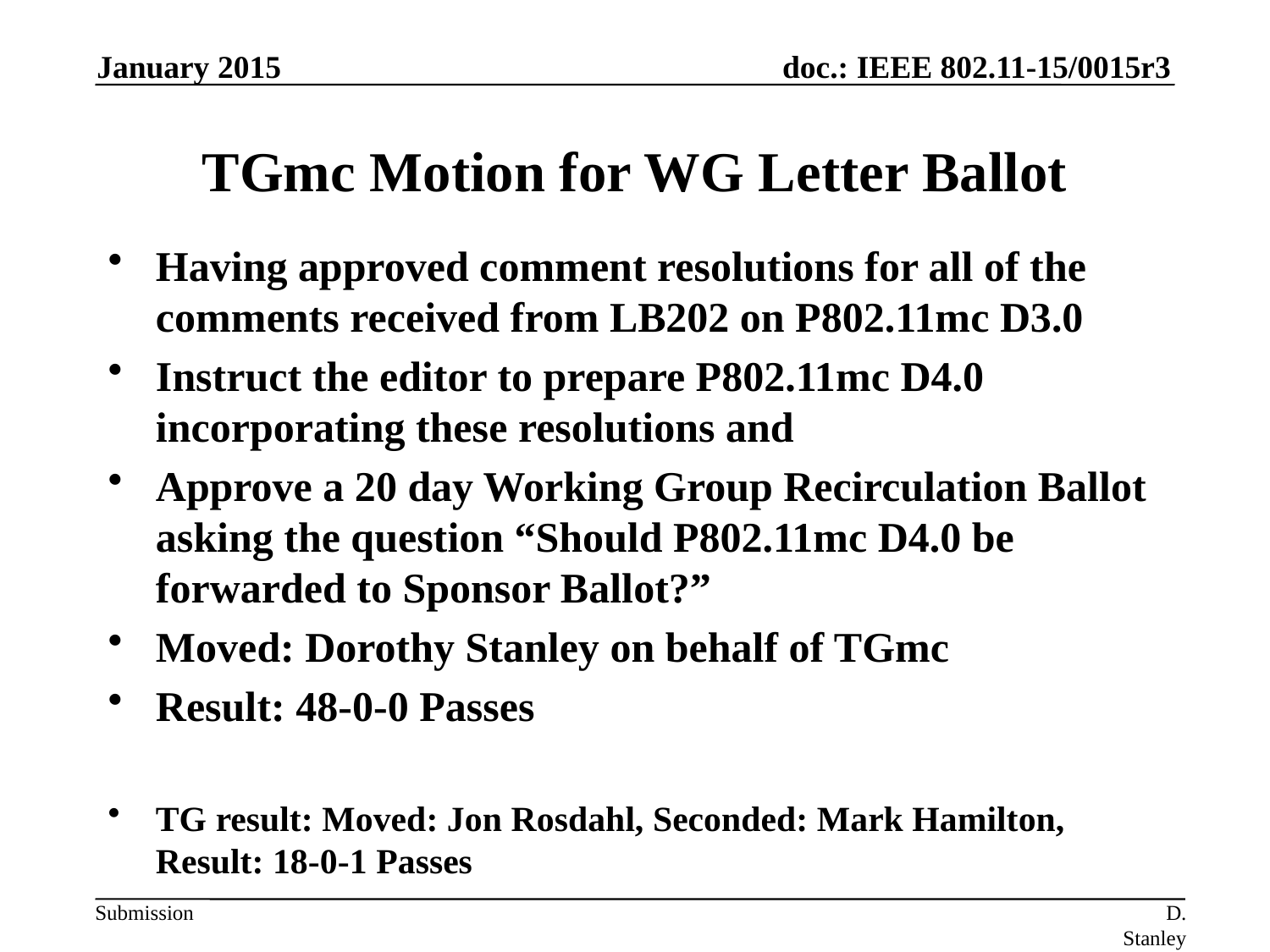

January 2015
# TGmc Motion for WG Letter Ballot
Having approved comment resolutions for all of the comments received from LB202 on P802.11mc D3.0
Instruct the editor to prepare P802.11mc D4.0 incorporating these resolutions and
Approve a 20 day Working Group Recirculation Ballot asking the question “Should P802.11mc D4.0 be forwarded to Sponsor Ballot?”
Moved: Dorothy Stanley on behalf of TGmc
Result: 48-0-0 Passes

TG result: Moved: Jon Rosdahl, Seconded: Mark Hamilton, Result: 18-0-1 Passes
D. Stanley Aruba Networks